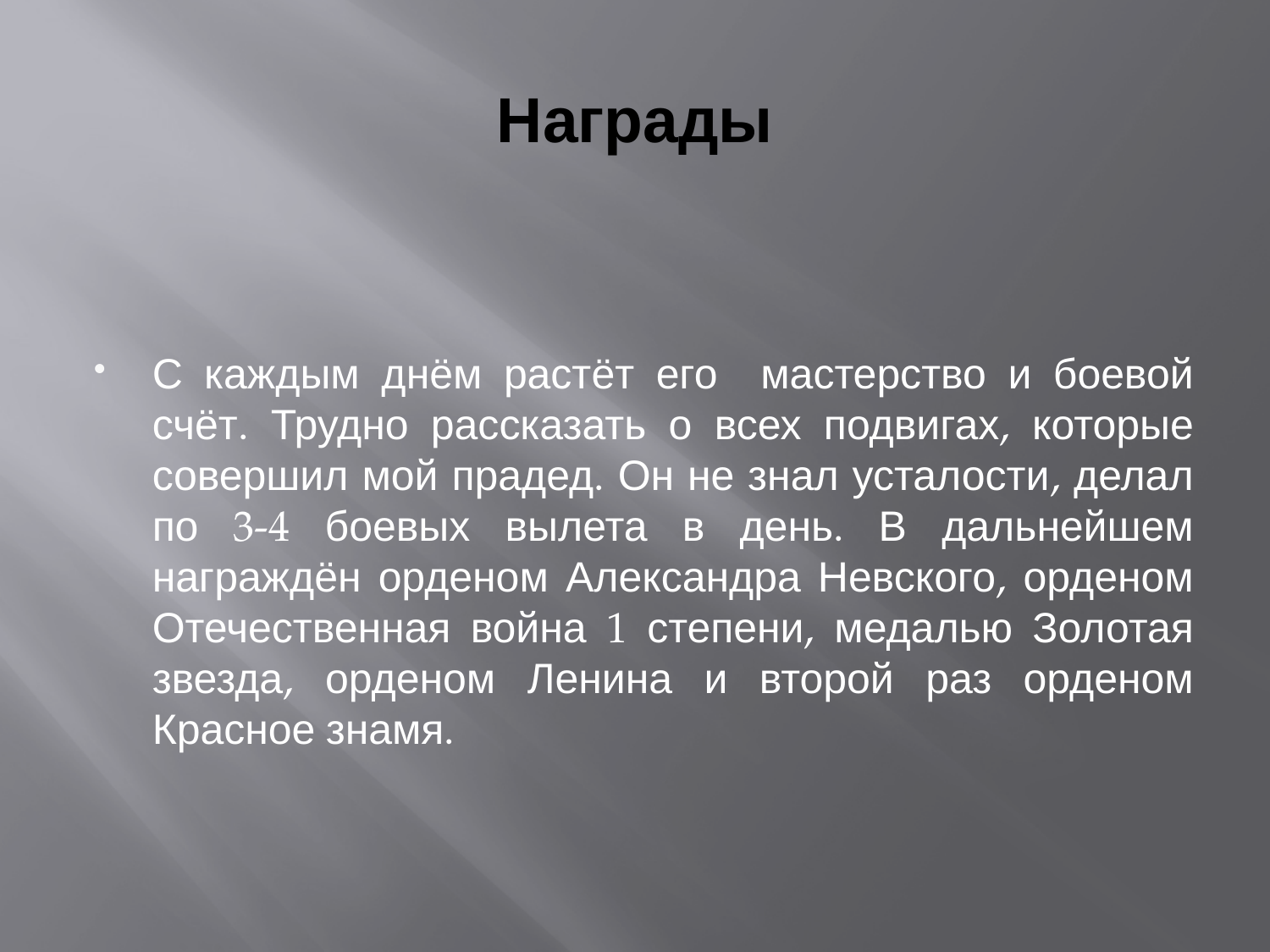

# Награды

С каждым днём растёт его  мастерство и боевой счёт. Трудно рассказать о всех подвигах, которые совершил мой прадед. Он не знал усталости, делал по 3-4 боевых вылета в день. В дальнейшем награждён орденом Александра Невского, орденом Отечественная война 1 степени, медалью Золотая звезда, орденом Ленина и второй раз орденом Красное знамя.